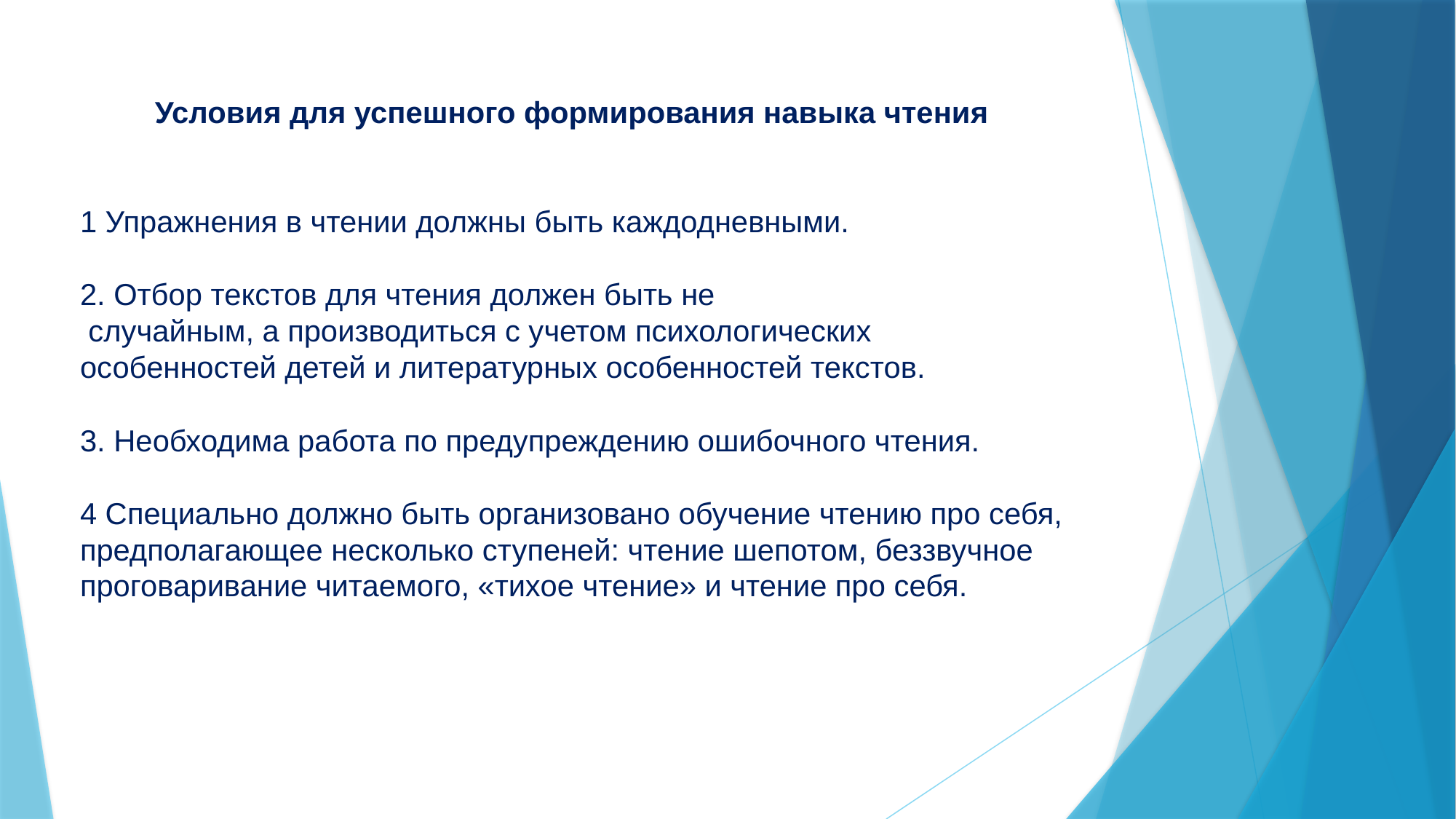

Условия для успешного формирования навыка чтения

1 Упражнения в чтении должны быть каждодневными.

2. Отбор текстов для чтения должен быть не
 случайным, а производиться с учетом психологических особенностей детей и литературных особенностей текстов.

3. Необходима работа по предупреждению ошибочного чтения.

4 Специально должно быть организовано обучение чтению про себя, предполагающее несколько ступеней: чтение шепотом, беззвучное проговаривание читаемого, «тихое чтение» и чтение про себя.